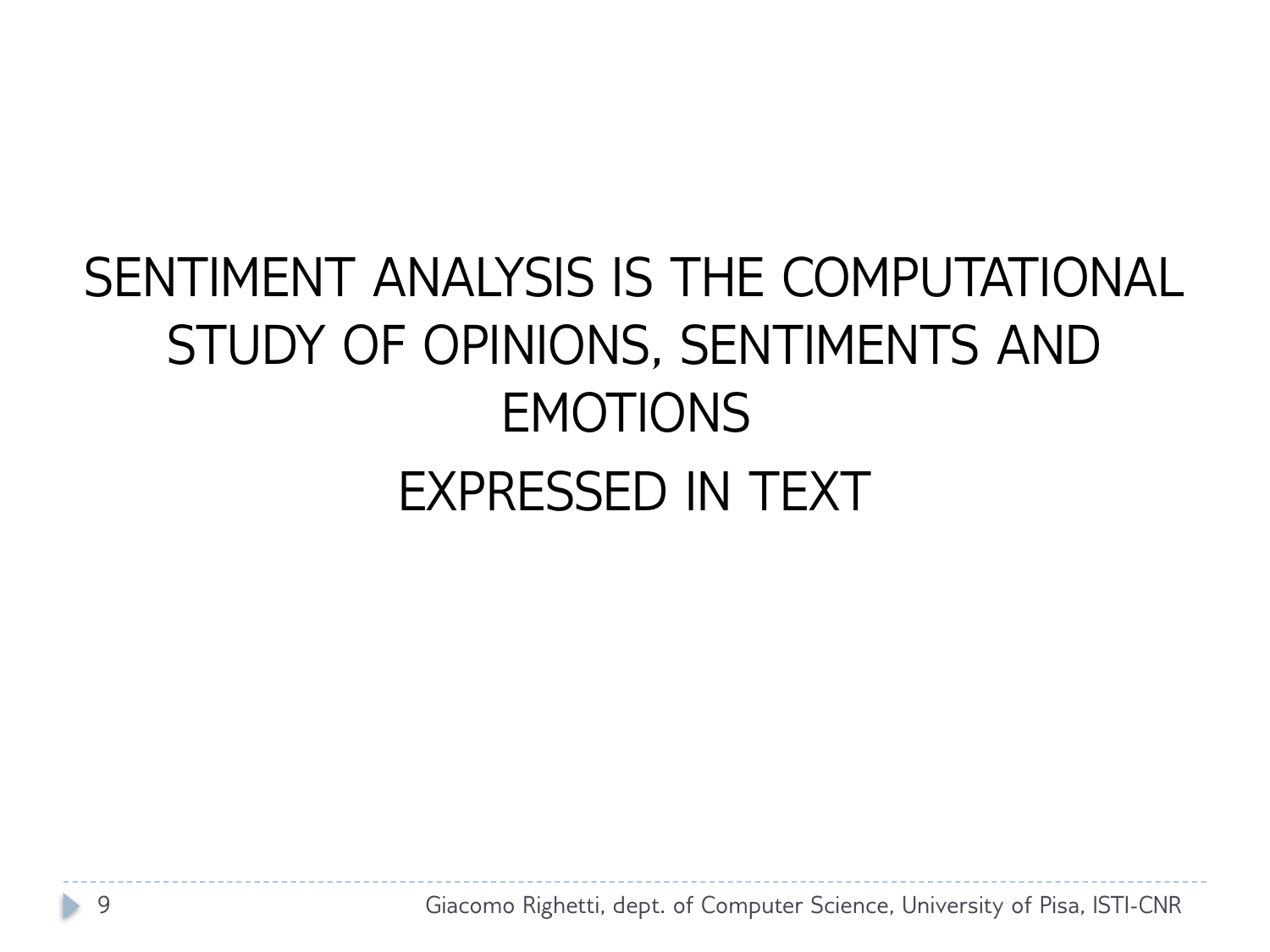

Sentiment analysis is the computational study of opinions, sentiments and emotions
expressed in text
9
Giacomo Righetti, dept. of Computer Science, University of Pisa, ISTI-CNR